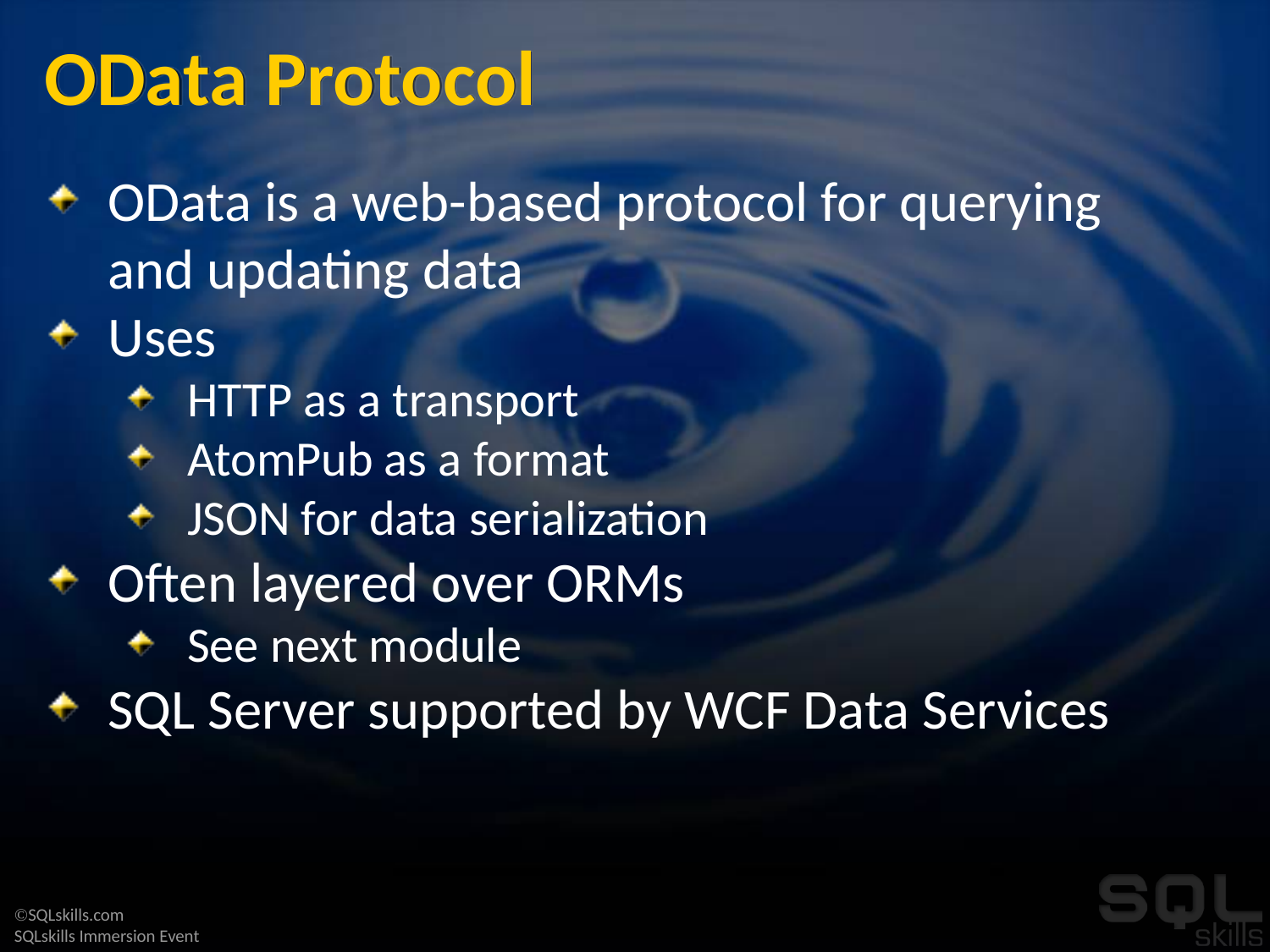

# OData Protocol
OData is a web-based protocol for querying and updating data
Uses
HTTP as a transport
AtomPub as a format
JSON for data serialization
Often layered over ORMs
See next module
SQL Server supported by WCF Data Services